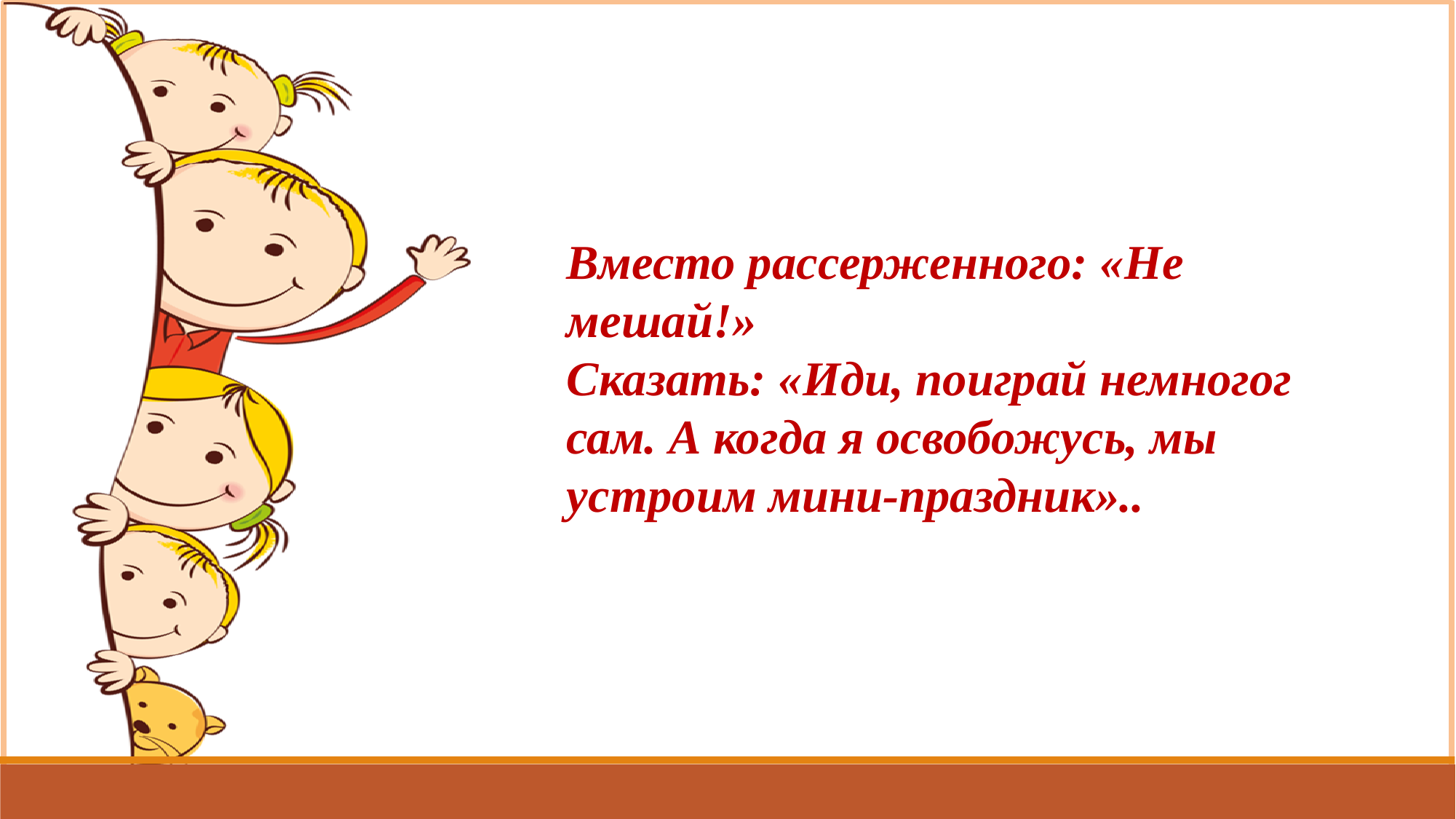

Вместо рассерженного: «Не мешай!»
Сказать: «Иди, поиграй немногог сам. А когда я освобожусь, мы устроим мини-праздник»..